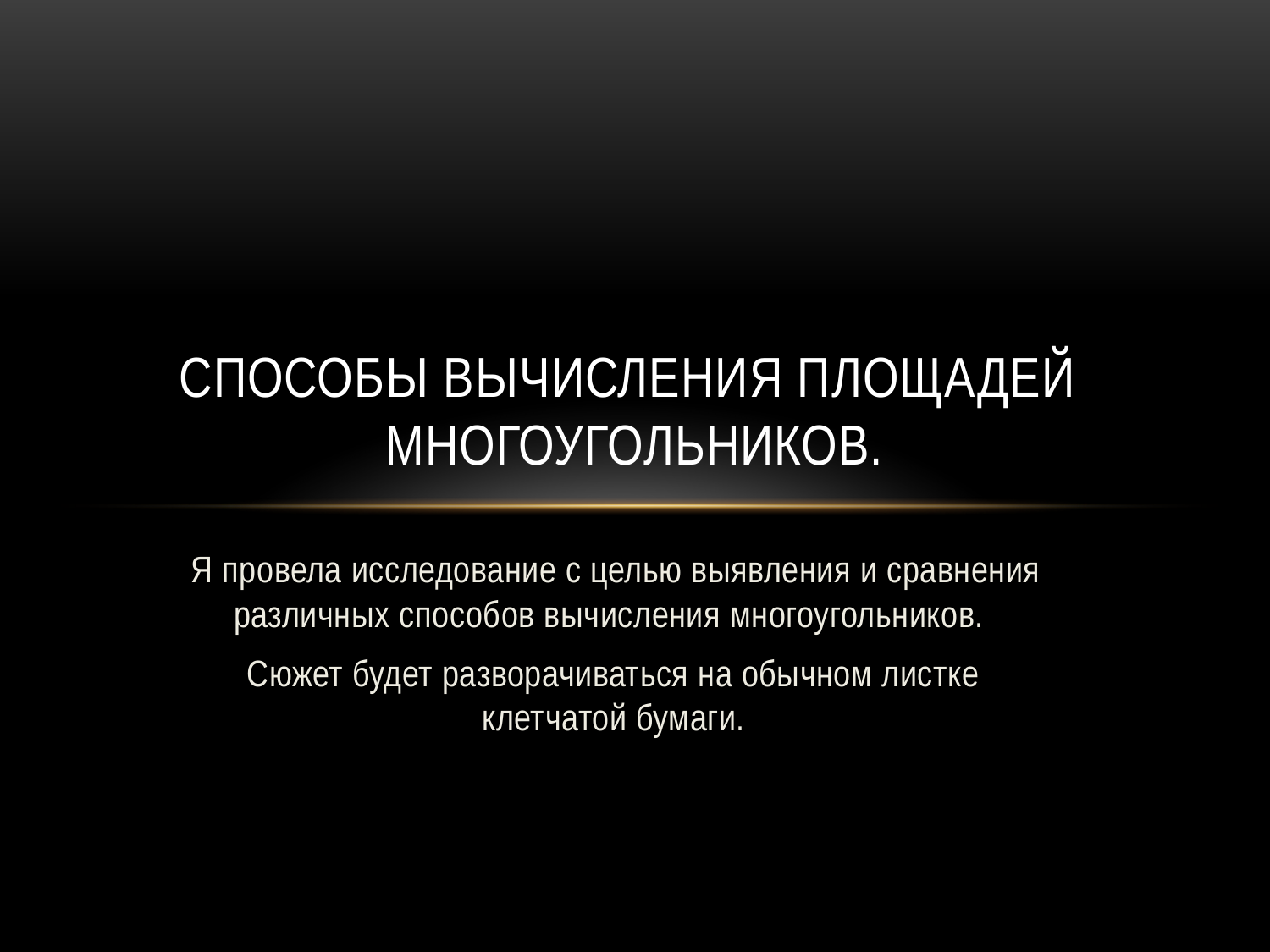

# СПОСОБЫ ВЫЧИСЛЕНИЯ ПЛОЩАДЕЙ  МНОГОУГОЛЬНИКОВ.
 Я провела исследование с целью выявления и сравнения различных способов вычисления многоугольников.
Сюжет будет разворачиваться на обычном листке клетчатой бумаги.